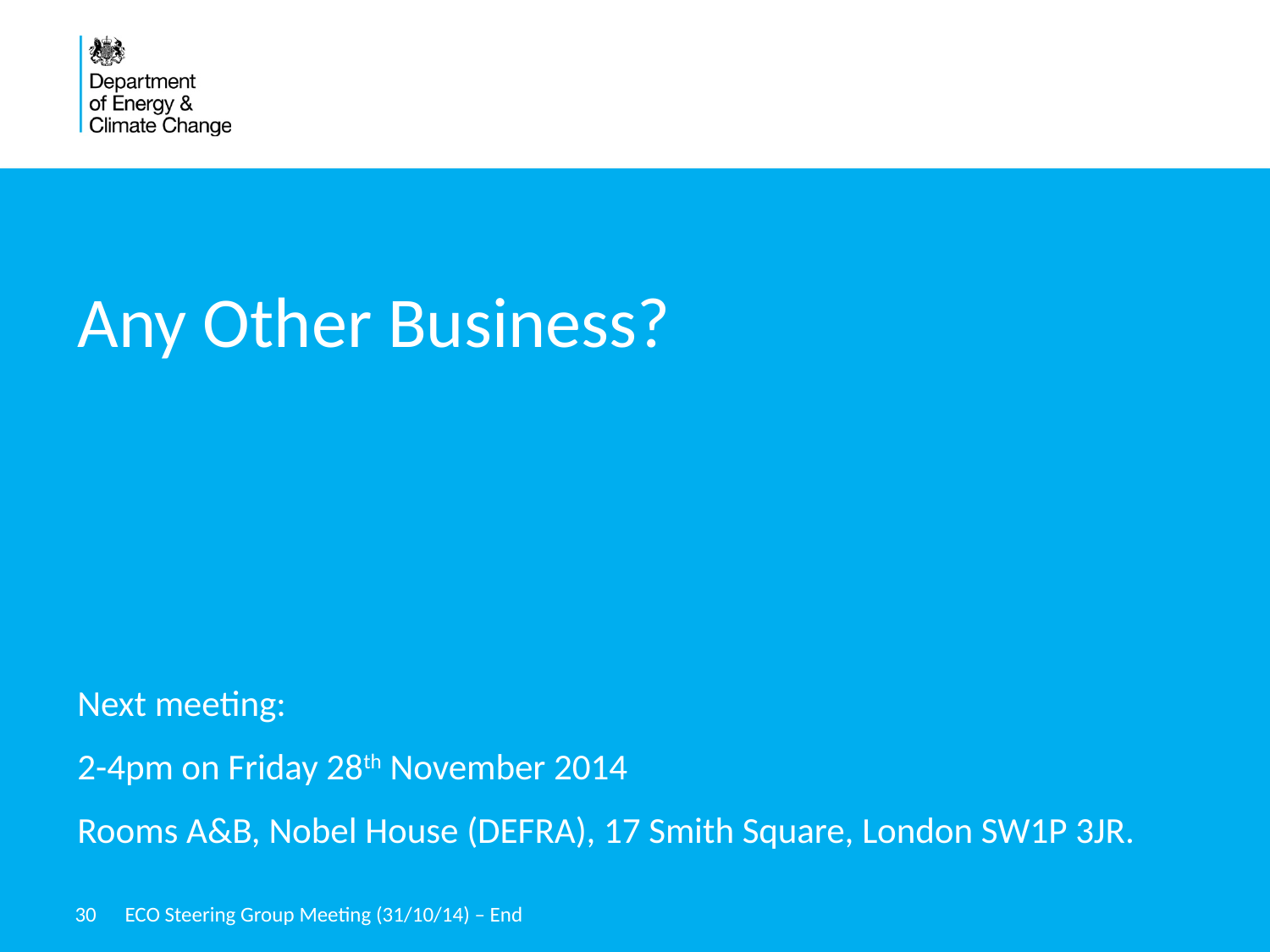

Any Other Business?

Next meeting:
2-4pm on Friday 28th November 2014
Rooms A&B, Nobel House (DEFRA), 17 Smith Square, London SW1P 3JR.
30
ECO Steering Group Meeting (31/10/14) – End